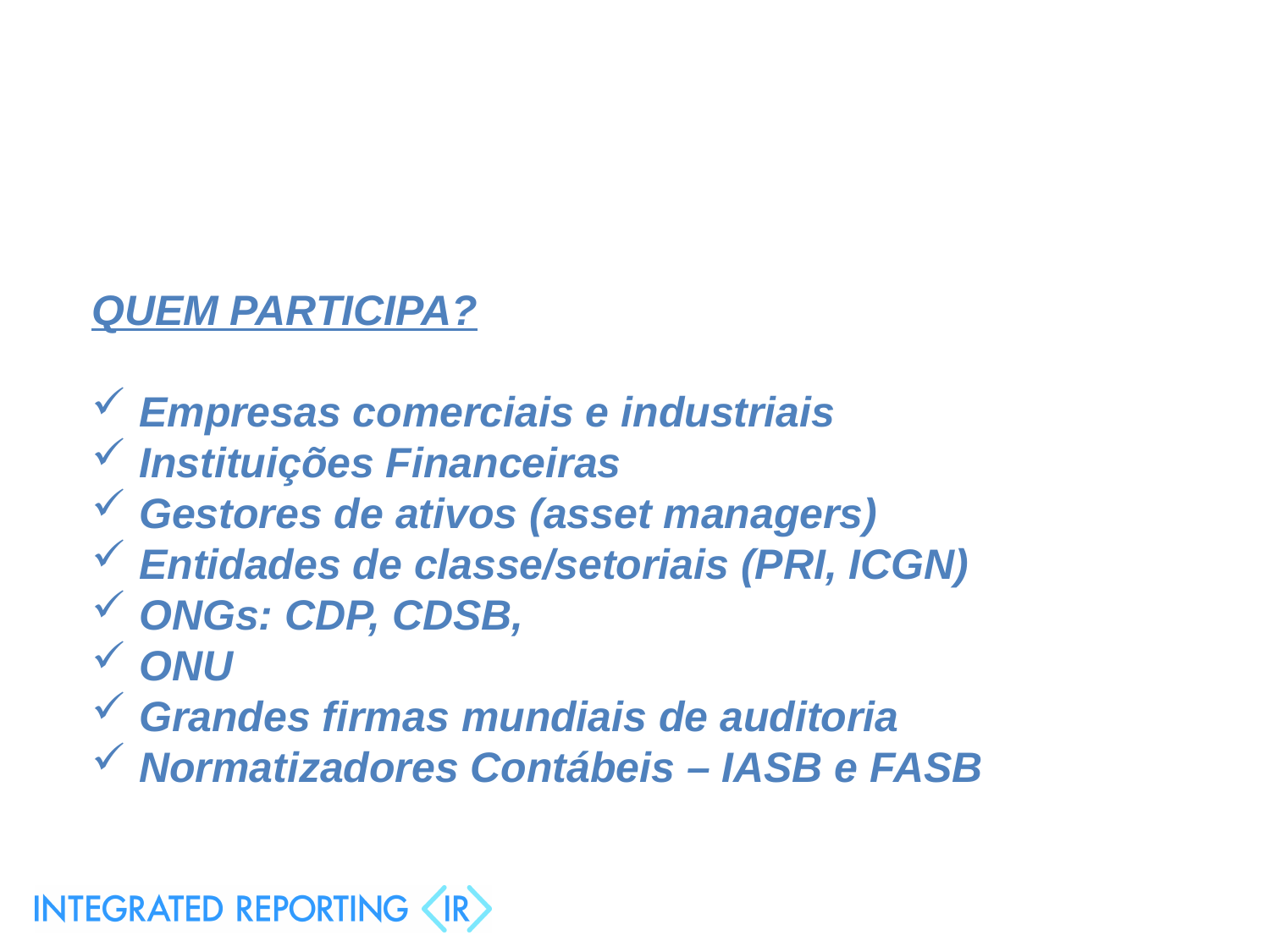

QUEM PARTICIPA?

Empresas comerciais e industriais
Instituições Financeiras
Gestores de ativos (asset managers)
Entidades de classe/setoriais (PRI, ICGN)
ONGs: CDP, CDSB,
ONU
Grandes firmas mundiais de auditoria
Normatizadores Contábeis – IASB e FASB